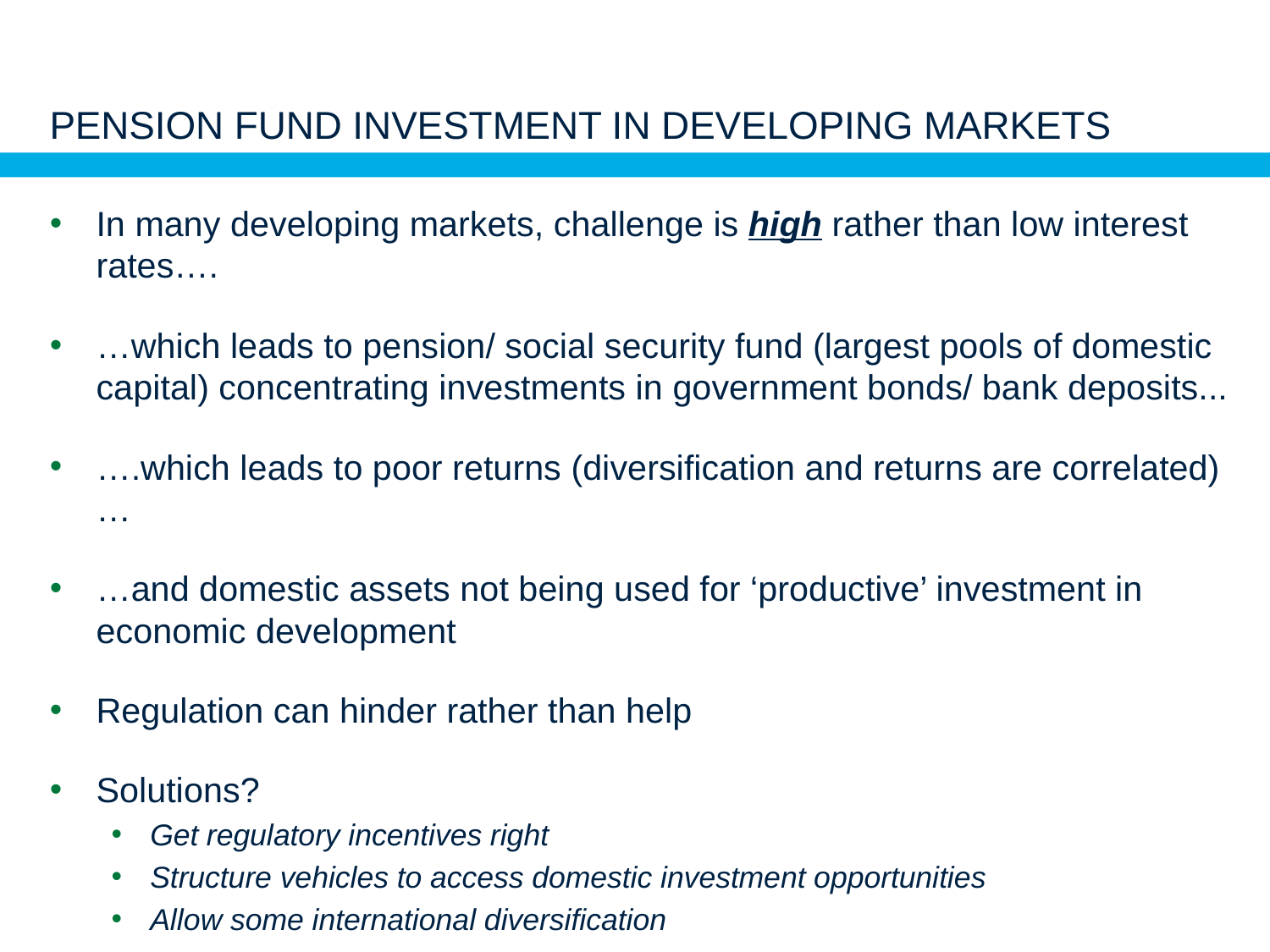

# Pension fund investment in developing markets
In many developing markets, challenge is high rather than low interest rates….
…which leads to pension/ social security fund (largest pools of domestic capital) concentrating investments in government bonds/ bank deposits...
….which leads to poor returns (diversification and returns are correlated)…
…and domestic assets not being used for ‘productive’ investment in economic development
Regulation can hinder rather than help
Solutions?
Get regulatory incentives right
Structure vehicles to access domestic investment opportunities
Allow some international diversification